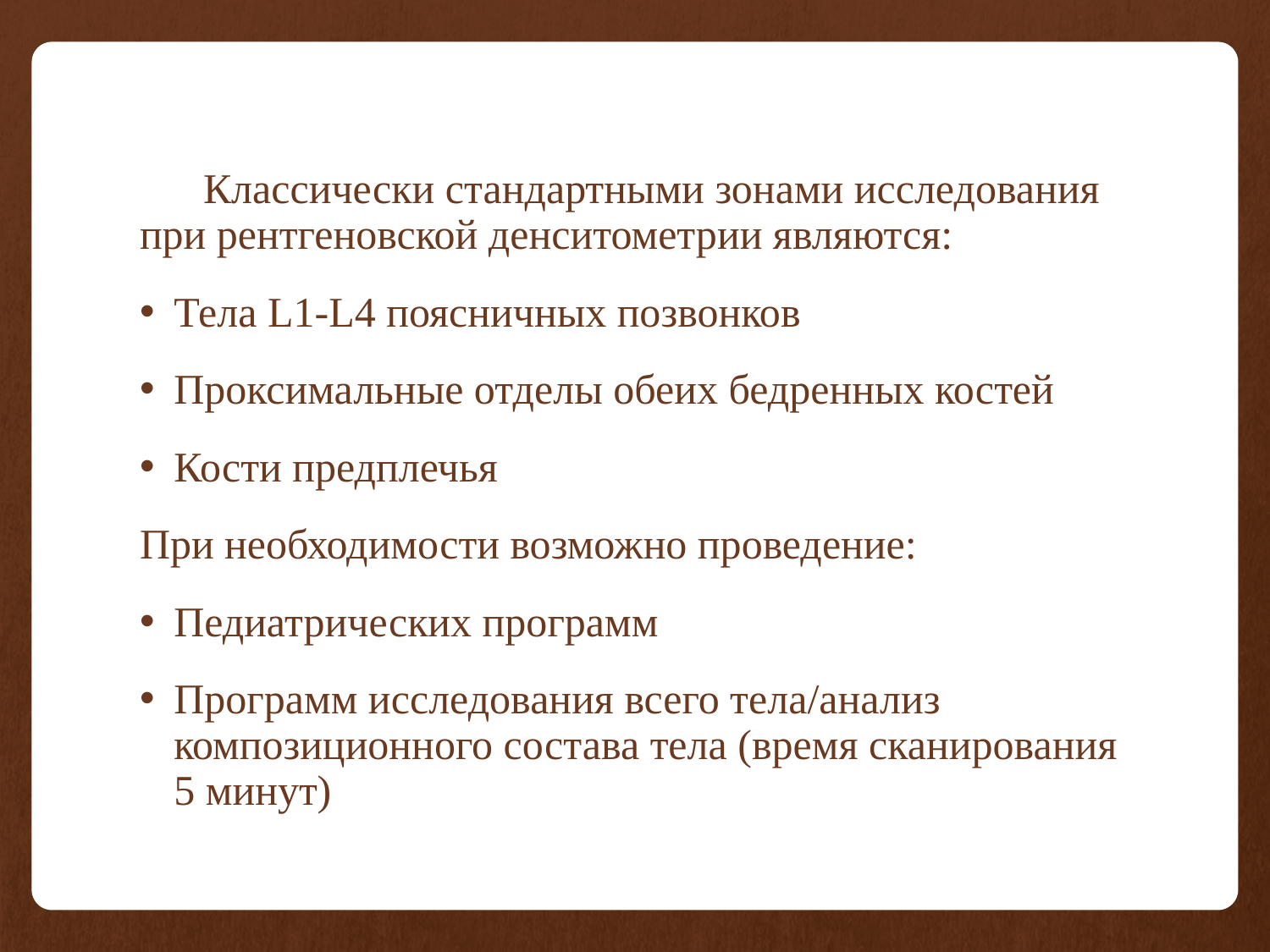

Классически стандартными зонами исследования при рентгеновской денситометрии являются:
Тела L1-L4 поясничных позвонков
Проксимальные отделы обеих бедренных костей
Кости предплечья
При необходимости возможно проведение:
Педиатрических программ
Программ исследования всего тела/анализ композиционного состава тела (время сканирования 5 минут)